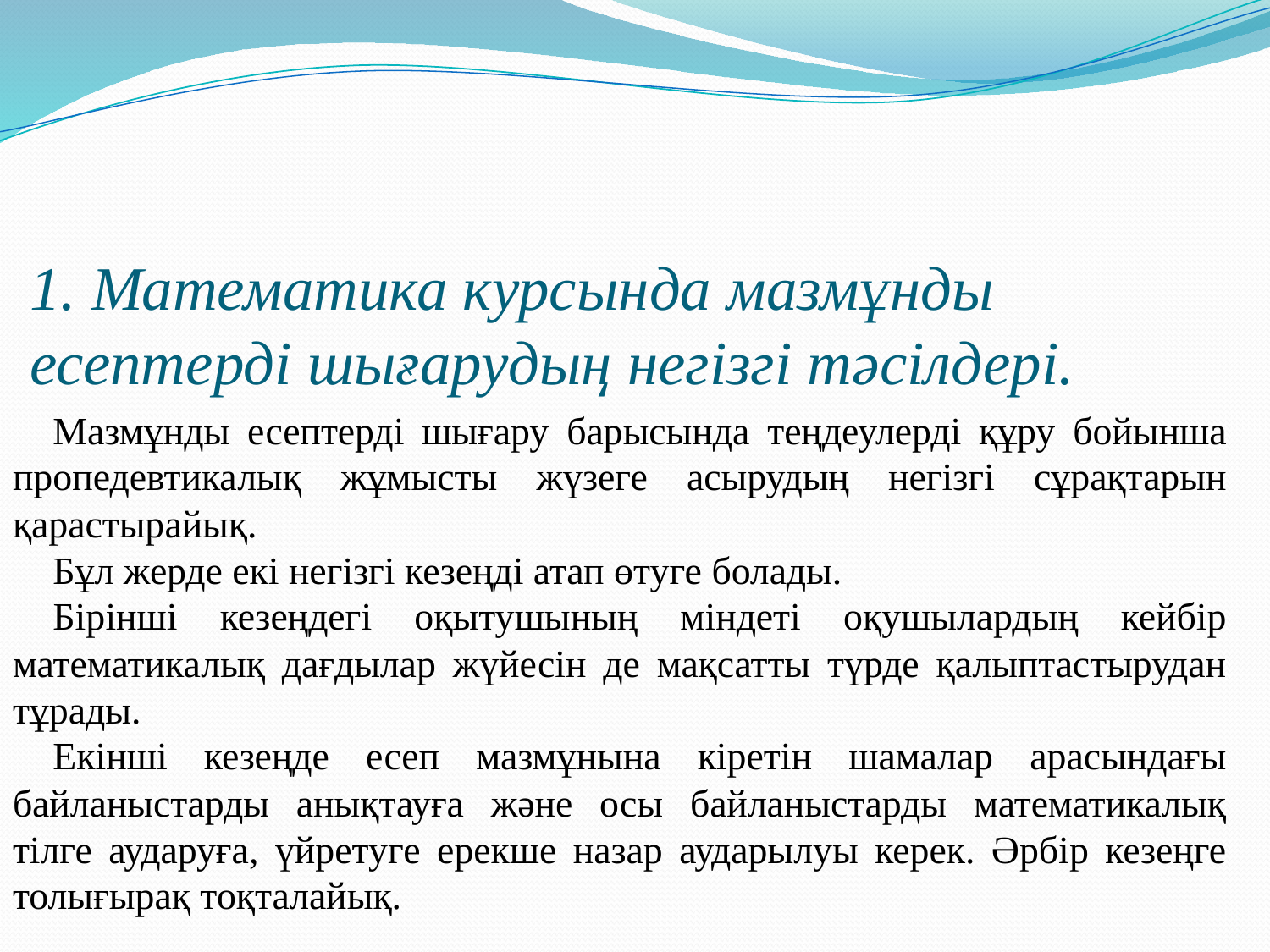

# 1. Математика курсында мазмұнды есептерді шығарудың негізгі тәсілдері.
Мазмұнды есептерді шығару барысында теңдеулерді құру бойынша пропедевтикалық жұмысты жүзеге асырудың негізгі сұрақтарын қарастырайық.
Бұл жерде екі негізгі кезеңді атап өтуге болады.
Бірінші кезеңдегі оқытушының міндеті оқушылардың кейбір математикалық дағдылар жүйесін де мақсатты түрде қалыптастырудан тұрады.
Екінші кезеңде есеп мазмұнына кіретін шамалар арасындағы байланыстарды анықтауға және осы байланыстарды математикалық тілге аударуға, үйретуге ерекше назар аударылуы керек. Әрбір кезеңге толығырақ тоқталайық.